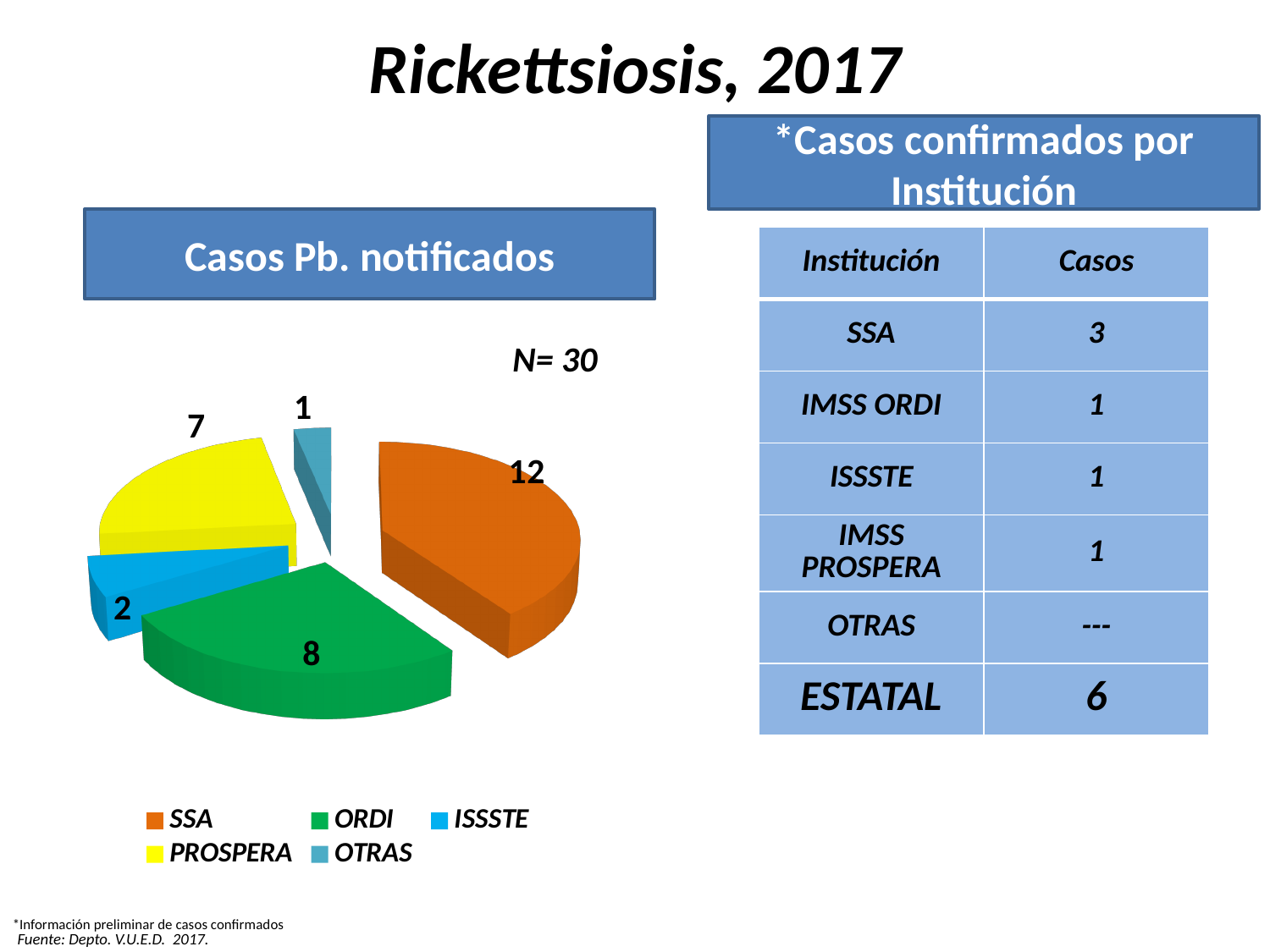

# Rickettsiosis, 2017
*Casos confirmados por Institución
Casos Pb. notificados
| Institución | Casos |
| --- | --- |
| SSA | 3 |
| IMSS ORDI | 1 |
| ISSSTE | 1 |
| IMSS PROSPERA | 1 |
| OTRAS | --- |
| ESTATAL | 6 |

[unsupported chart]

N= 30
*Información preliminar de casos confirmados
Fuente: Depto. V.U.E.D.  2017.